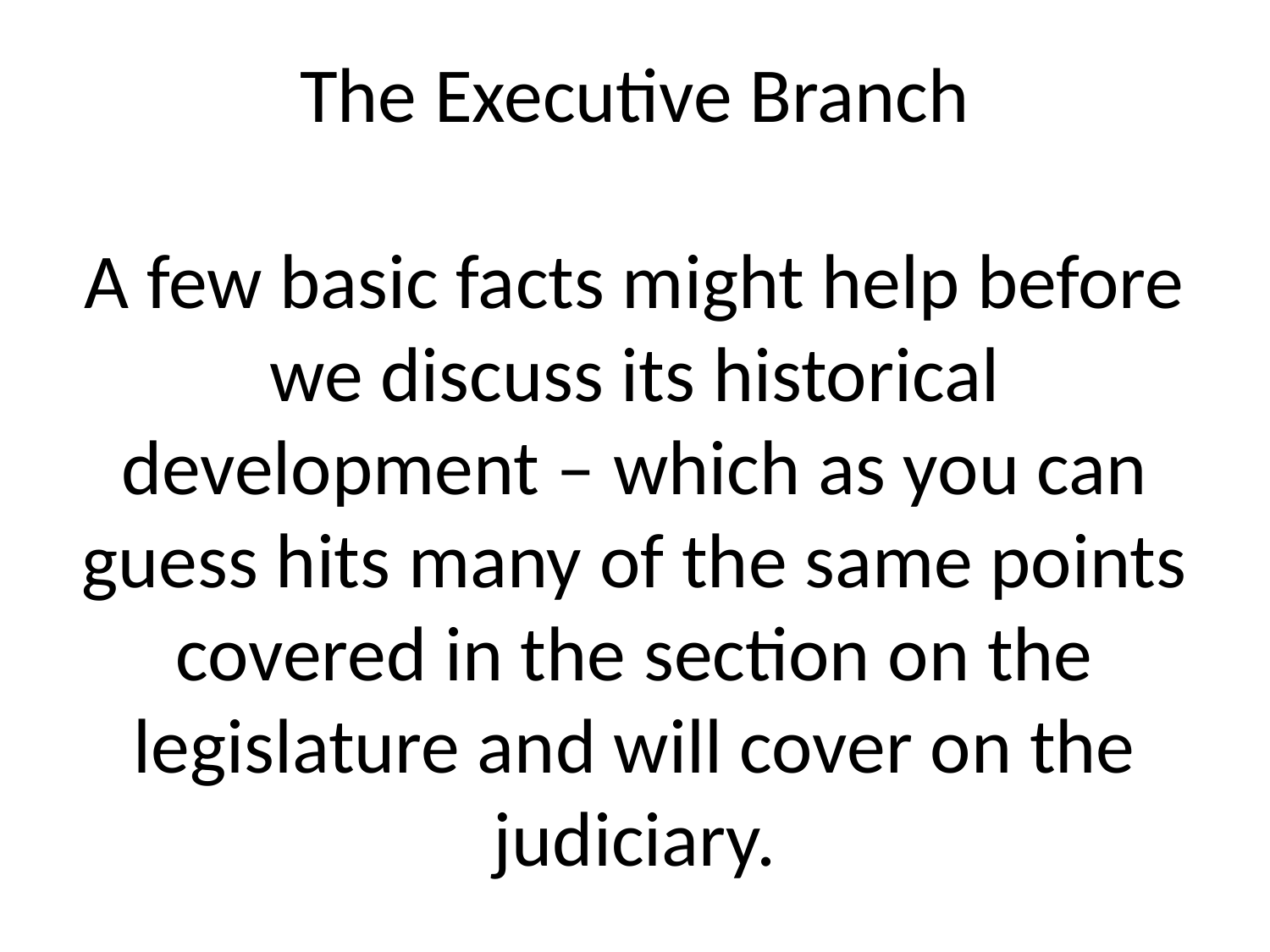

# The Executive Branch A few basic facts might help before we discuss its historical development – which as you can guess hits many of the same points covered in the section on the legislature and will cover on the judiciary.